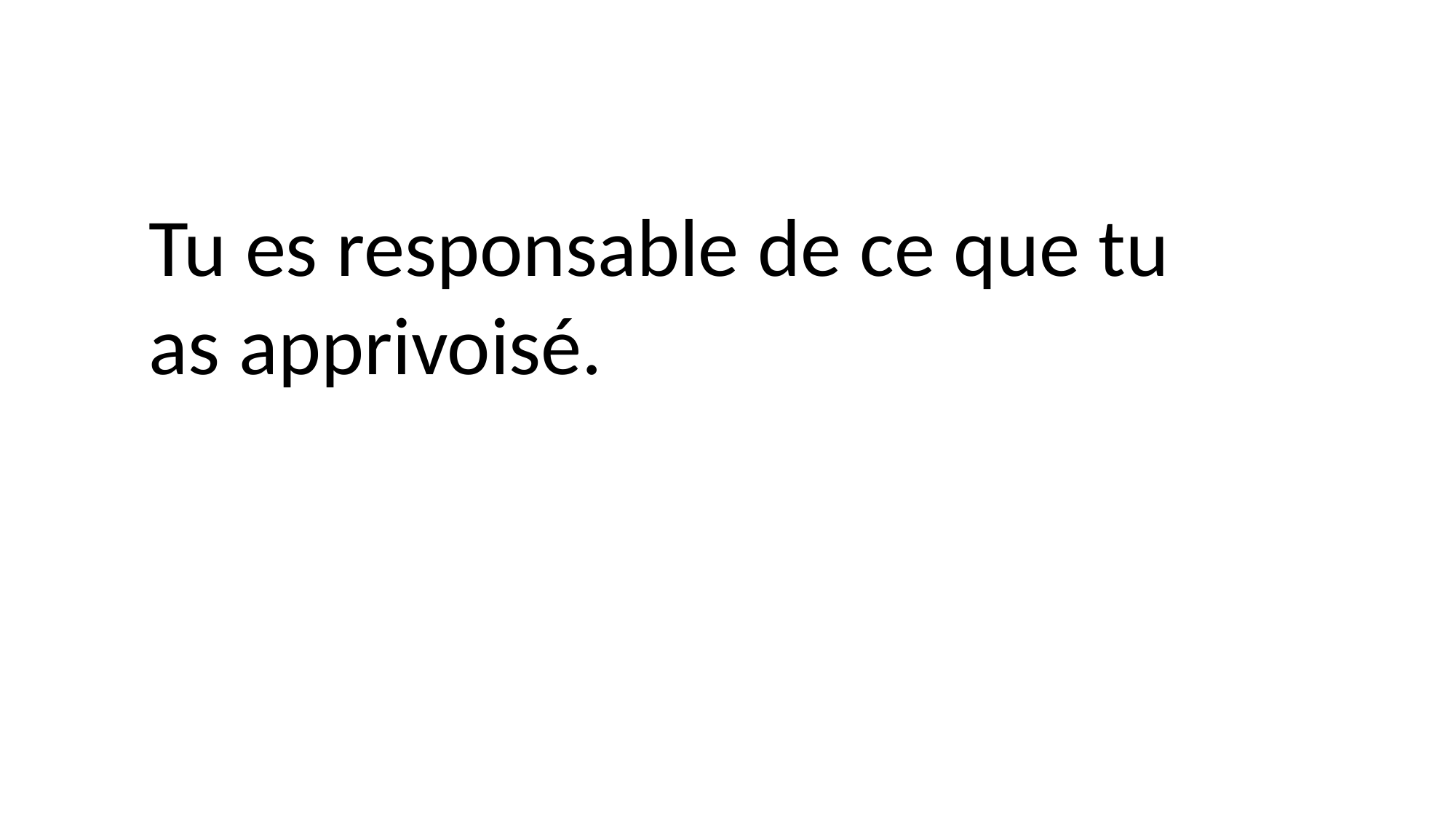

Tu es responsable de ce que tu as apprivoisé.